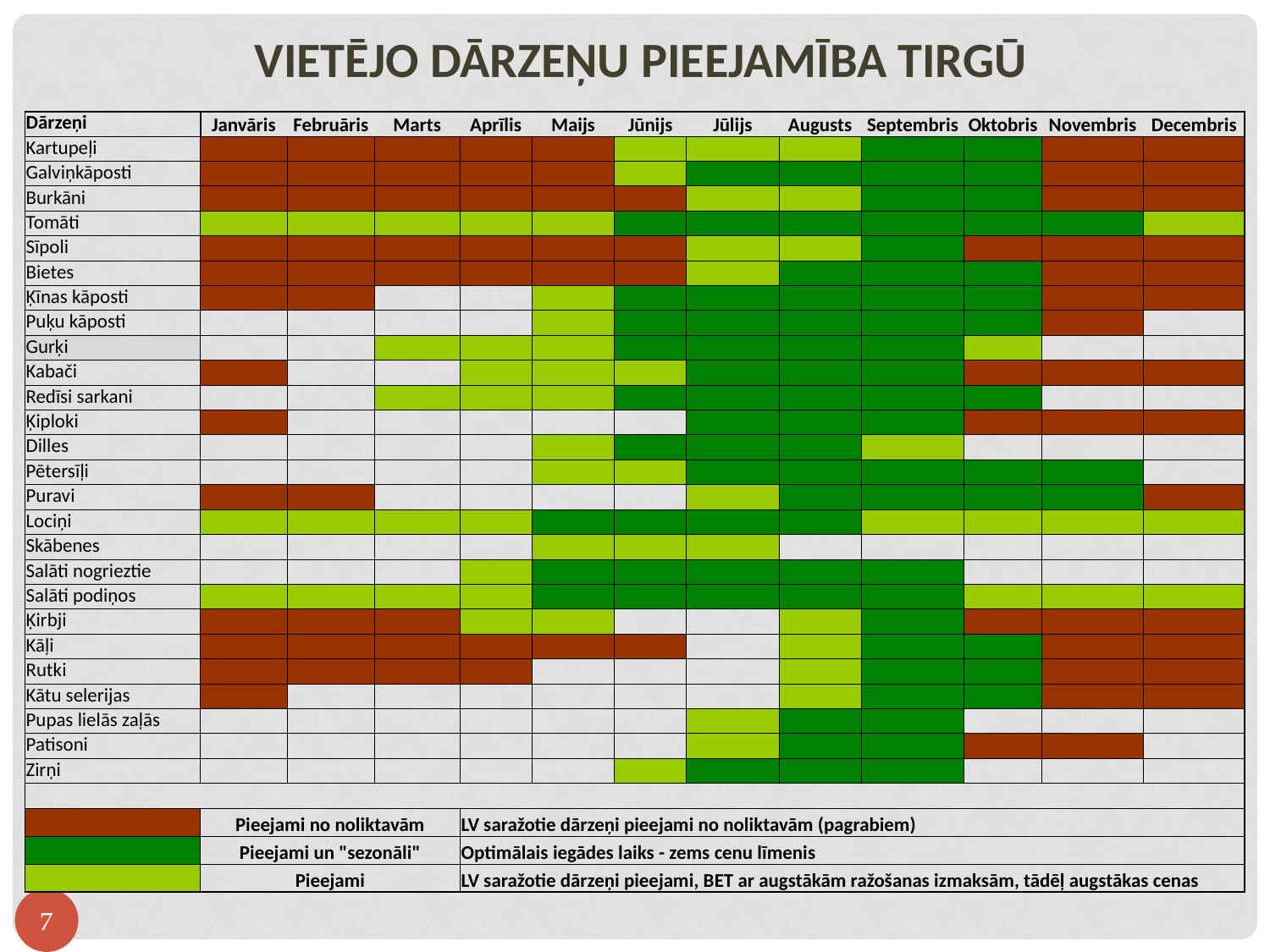

Vietējo dārzeņu pieejamība tirgū
|  |  |  |  |  |  |  |  |  |  |  |  |  |
| --- | --- | --- | --- | --- | --- | --- | --- | --- | --- | --- | --- | --- |
| Dārzeņi | Janvāris | Februāris | Marts | Aprīlis | Maijs | Jūnijs | Jūlijs | Augusts | Septembris | Oktobris | Novembris | Decembris |
| Kartupeļi |  |  |  |  |  |  |  |  |  |  |  |  |
| Galviņkāposti |  |  |  |  |  |  |  |  |  |  |  |  |
| Burkāni |  |  |  |  |  |  |  |  |  |  |  |  |
| Tomāti |  |  |  |  |  |  |  |  |  |  |  |  |
| Sīpoli |  |  |  |  |  |  |  |  |  |  |  |  |
| Bietes |  |  |  |  |  |  |  |  |  |  |  |  |
| Ķīnas kāposti |  |  |  |  |  |  |  |  |  |  |  |  |
| Puķu kāposti |  |  |  |  |  |  |  |  |  |  |  |  |
| Gurķi |  |  |  |  |  |  |  |  |  |  |  |  |
| Kabači |  |  |  |  |  |  |  |  |  |  |  |  |
| Redīsi sarkani |  |  |  |  |  |  |  |  |  |  |  |  |
| Ķiploki |  |  |  |  |  |  |  |  |  |  |  |  |
| Dilles |  |  |  |  |  |  |  |  |  |  |  |  |
| Pētersīļi |  |  |  |  |  |  |  |  |  |  |  |  |
| Puravi |  |  |  |  |  |  |  |  |  |  |  |  |
| Lociņi |  |  |  |  |  |  |  |  |  |  |  |  |
| Skābenes |  |  |  |  |  |  |  |  |  |  |  |  |
| Salāti nogrieztie |  |  |  |  |  |  |  |  |  |  |  |  |
| Salāti podiņos |  |  |  |  |  |  |  |  |  |  |  |  |
| Ķirbji |  |  |  |  |  |  |  |  |  |  |  |  |
| Kāļi |  |  |  |  |  |  |  |  |  |  |  |  |
| Rutki |  |  |  |  |  |  |  |  |  |  |  |  |
| Kātu selerijas |  |  |  |  |  |  |  |  |  |  |  |  |
| Pupas lielās zaļās |  |  |  |  |  |  |  |  |  |  |  |  |
| Patisoni |  |  |  |  |  |  |  |  |  |  |  |  |
| Zirņi |  |  |  |  |  |  |  |  |  |  |  |  |
|  |  |  |  |  |  |  |  |  |  |  |  |  |
|  | Pieejami no noliktavām |  |  | LV saražotie dārzeņi pieejami no noliktavām (pagrabiem) |  |  |  |  |  |  |  |  |
|  | Pieejami un "sezonāli" |  |  | Optimālais iegādes laiks - zems cenu līmenis |  |  |  |  |  |  |  |  |
|  | Pieejami |  |  | LV saražotie dārzeņi pieejami, BET ar augstākām ražošanas izmaksām, tādēļ augstākas cenas |  |  |  |  |  |  |  |  |
7